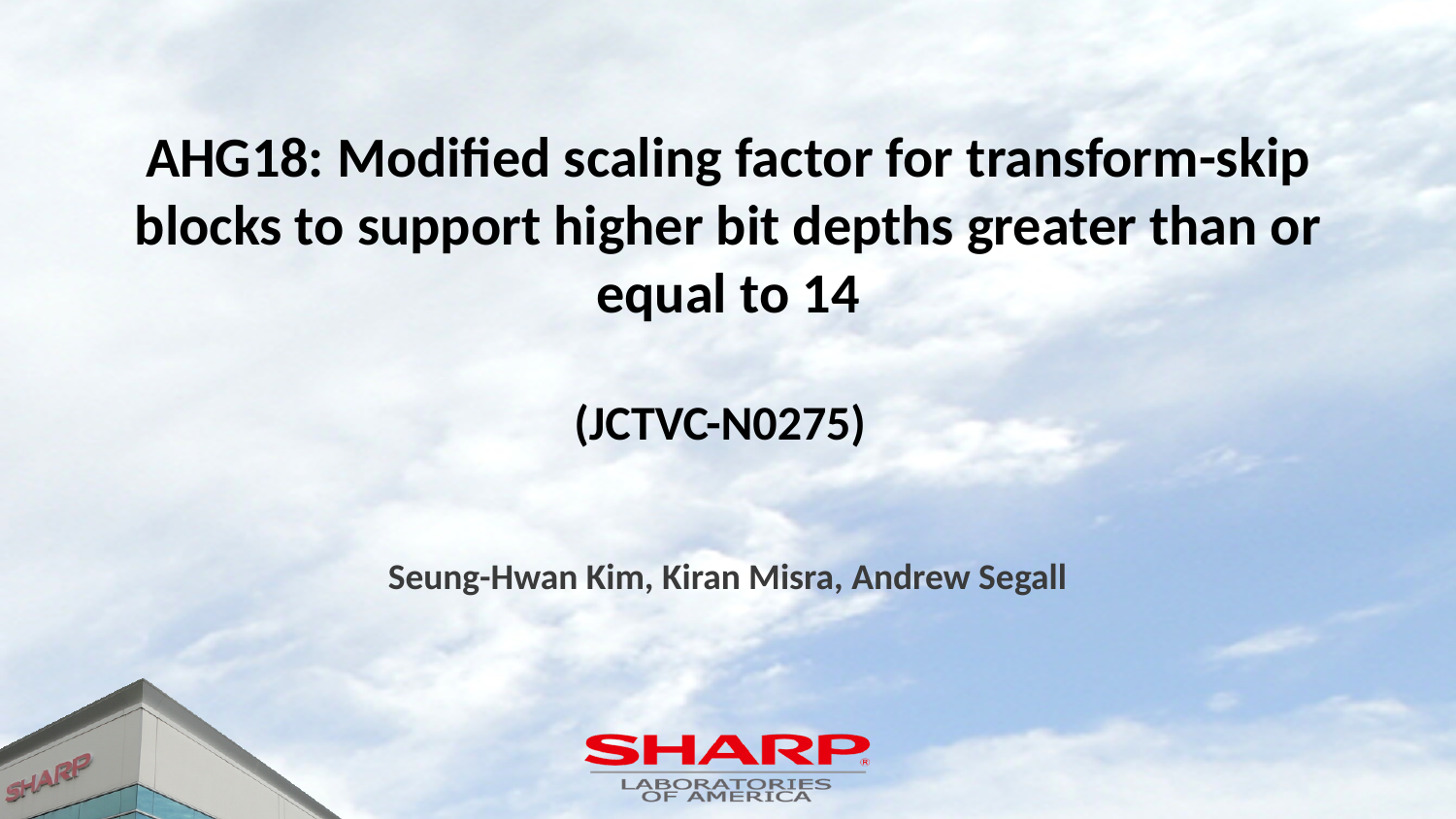

# AHG18: Modified scaling factor for transform-skip blocks to support higher bit depths greater than or equal to 14
(JCTVC-N0275)
Seung-Hwan Kim, Kiran Misra, Andrew Segall